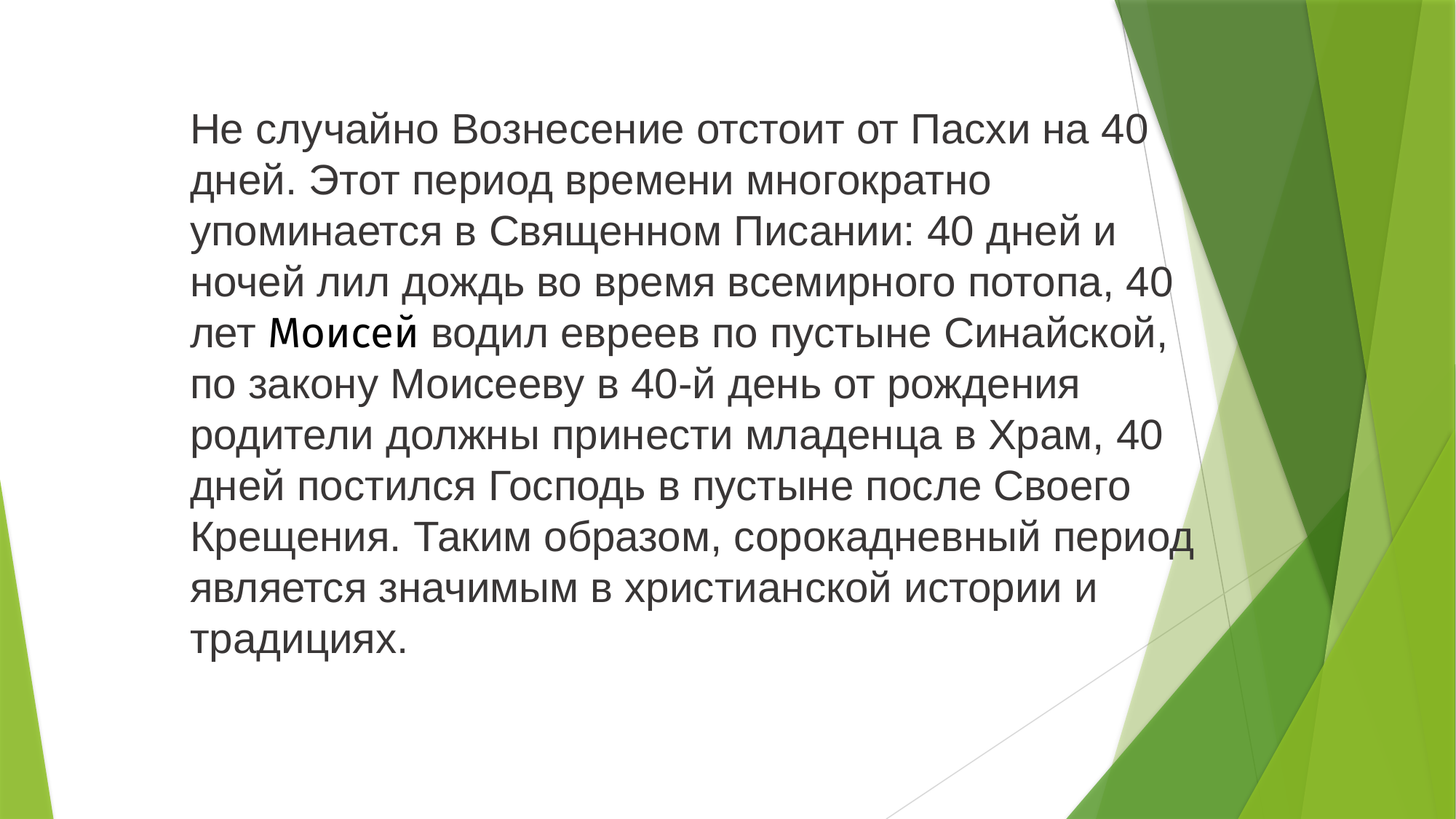

Не случайно Вознесение отстоит от Пасхи на 40 дней. Этот период времени многократно упоминается в Священном Писании: 40 дней и ночей лил дождь во время всемирного потопа, 40 лет Моисей водил евреев по пустыне Синайской, по закону Моисееву в 40-й день от рождения родители должны принести младенца в Храм, 40 дней постился Господь в пустыне после Своего Крещения. Таким образом, сорокадневный период является значимым в христианской истории и традициях.